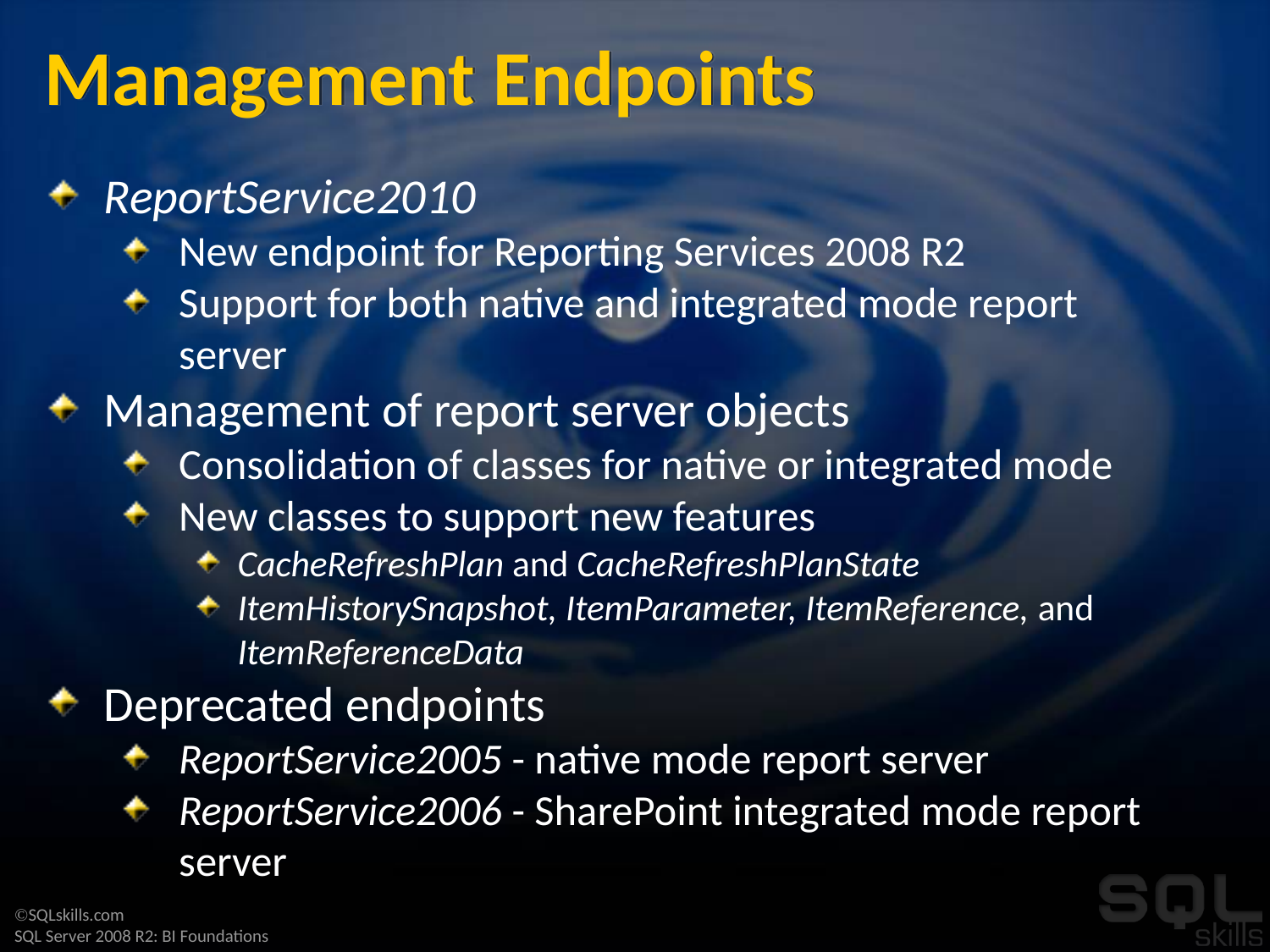

# Management Endpoints
ReportService2010
New endpoint for Reporting Services 2008 R2
Support for both native and integrated mode report server
Management of report server objects
Consolidation of classes for native or integrated mode
New classes to support new features
CacheRefreshPlan and CacheRefreshPlanState
ItemHistorySnapshot, ItemParameter, ItemReference, and ItemReferenceData
Deprecated endpoints
ReportService2005 - native mode report server
ReportService2006 - SharePoint integrated mode report server